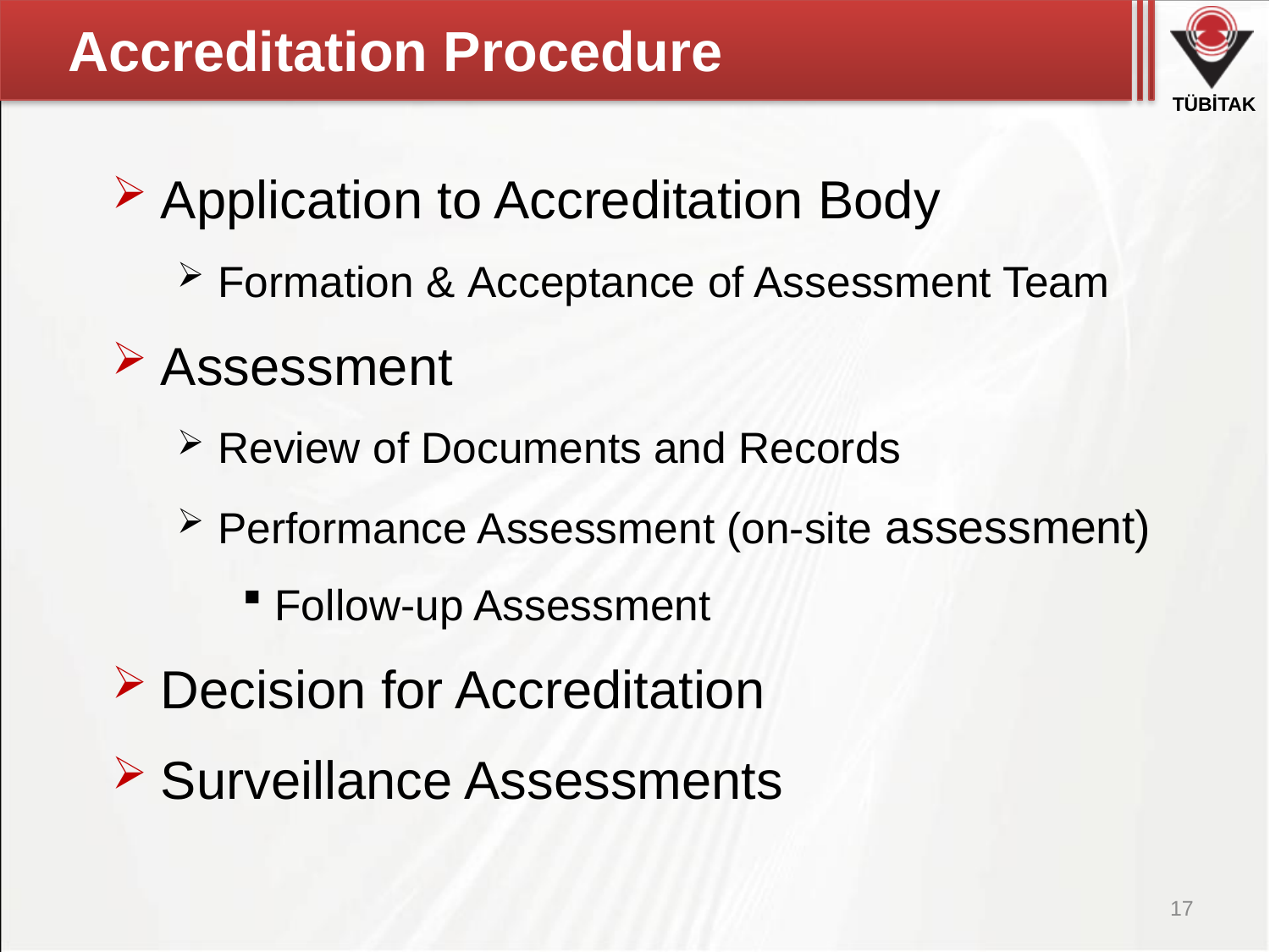

# Accreditation Procedure
Application to Accreditation Body
Formation & Acceptance of Assessment Team
Assessment
Review of Documents and Records
Performance Assessment (on-site assessment)
Follow-up Assessment
Decision for Accreditation
Surveillance Assessments
17